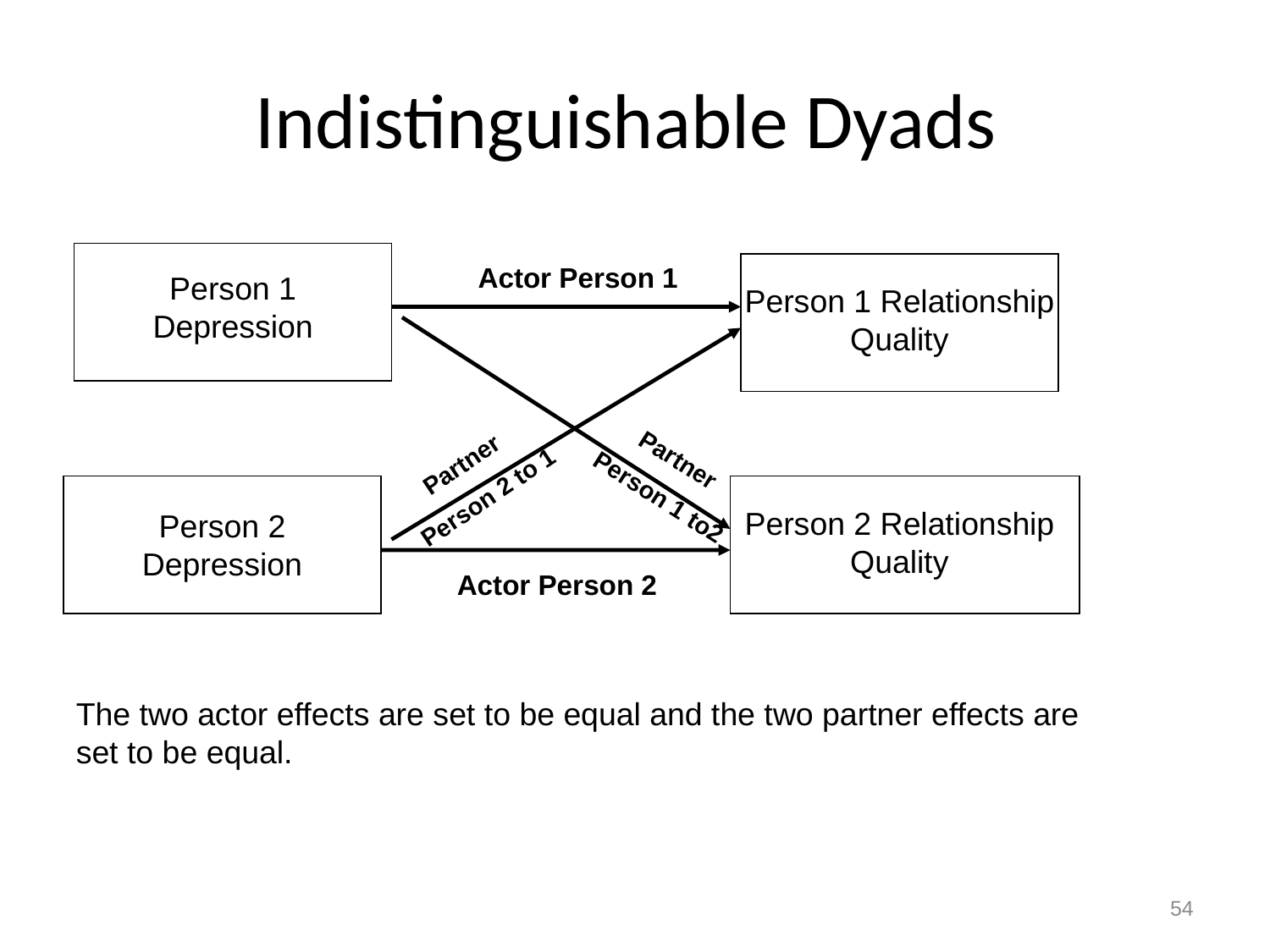

# Indistinguishable Dyads

Actor Person 1

Person 1 Depression
Person 1 Relationship Quality

Partner
Person 1 to2
Partner
Person 2 to 1

Person 2 Relationship Quality
Person 2 Depression

Actor Person 2
The two actor effects are set to be equal and the two partner effects are set to be equal.
54